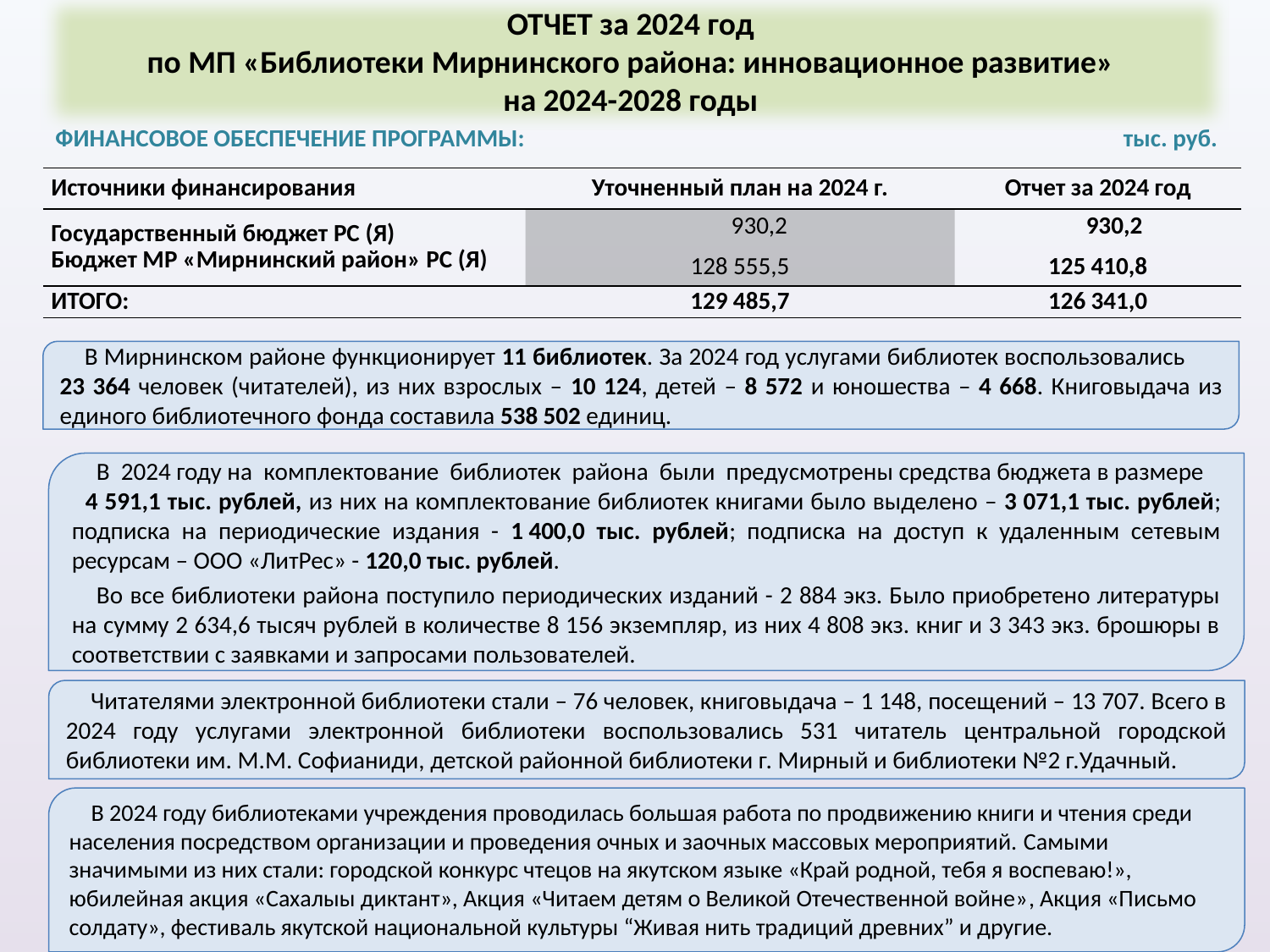

ОТЧЕТ за 2024 год
по МП «Библиотеки Мирнинского района: инновационное развитие»
на 2024-2028 годы
ФИНАНСОВОЕ ОБЕСПЕЧЕНИЕ ПРОГРАММЫ:                                                                                                             тыс. руб.
| Источники финансирования | Уточненный план на 2024 г. | Отчет за 2024 год |
| --- | --- | --- |
| Государственный бюджет РС (Я) Бюджет МР «Мирнинский район» РС (Я) | 930,2 128 555,5 | 930,2 125 410,8 |
| ИТОГО: | 129 485,7 | 126 341,0 |
В Мирнинском районе функционирует 11 библиотек. За 2024 год услугами библиотек воспользовались       23 364 человек (читателей), из них взрослых – 10 124, детей – 8 572 и юношества – 4 668. Книговыдача из единого библиотечного фонда составила 538 502 единиц.
В  2024 году на  комплектование  библиотек  района  были  предусмотрены средства бюджета в размере      4 591,1 тыс. рублей, из них на комплектование библиотек книгами было выделено – 3 071,1 тыс. рублей; подписка на периодические издания - 1 400,0 тыс. рублей; подписка на доступ к удаленным сетевым ресурсам – ООО «ЛитРес» - 120,0 тыс. рублей.
Во все библиотеки района поступило периодических изданий - 2 884 экз. Было приобретено литературы на сумму 2 634,6 тысяч рублей в количестве 8 156 экземпляр, из них 4 808 экз. книг и 3 343 экз. брошюры в соответствии с заявками и запросами пользователей.
Читателями электронной библиотеки стали – 76 человек, книговыдача – 1 148, посещений – 13 707. Всего в 2024 году услугами электронной библиотеки воспользовались 531 читатель центральной городской библиотеки им. М.М. Софианиди, детской районной библиотеки г. Мирный и библиотеки №2 г.Удачный.

    В 2024 году библиотеками учреждения проводилась большая работа по продвижению книги и чтения среди населения посредством организации и проведения очных и заочных массовых мероприятий. Самыми значимыми из них стали: городской конкурс чтецов на якутском языке «Край родной, тебя я воспеваю!», юбилейная акция «Сахалыы диктант», Акция «Читаем детям о Великой Отечественной войне», Акция «Письмо солдату», фестиваль якутской национальной культуры “Живая нить традиций древних” и другие.